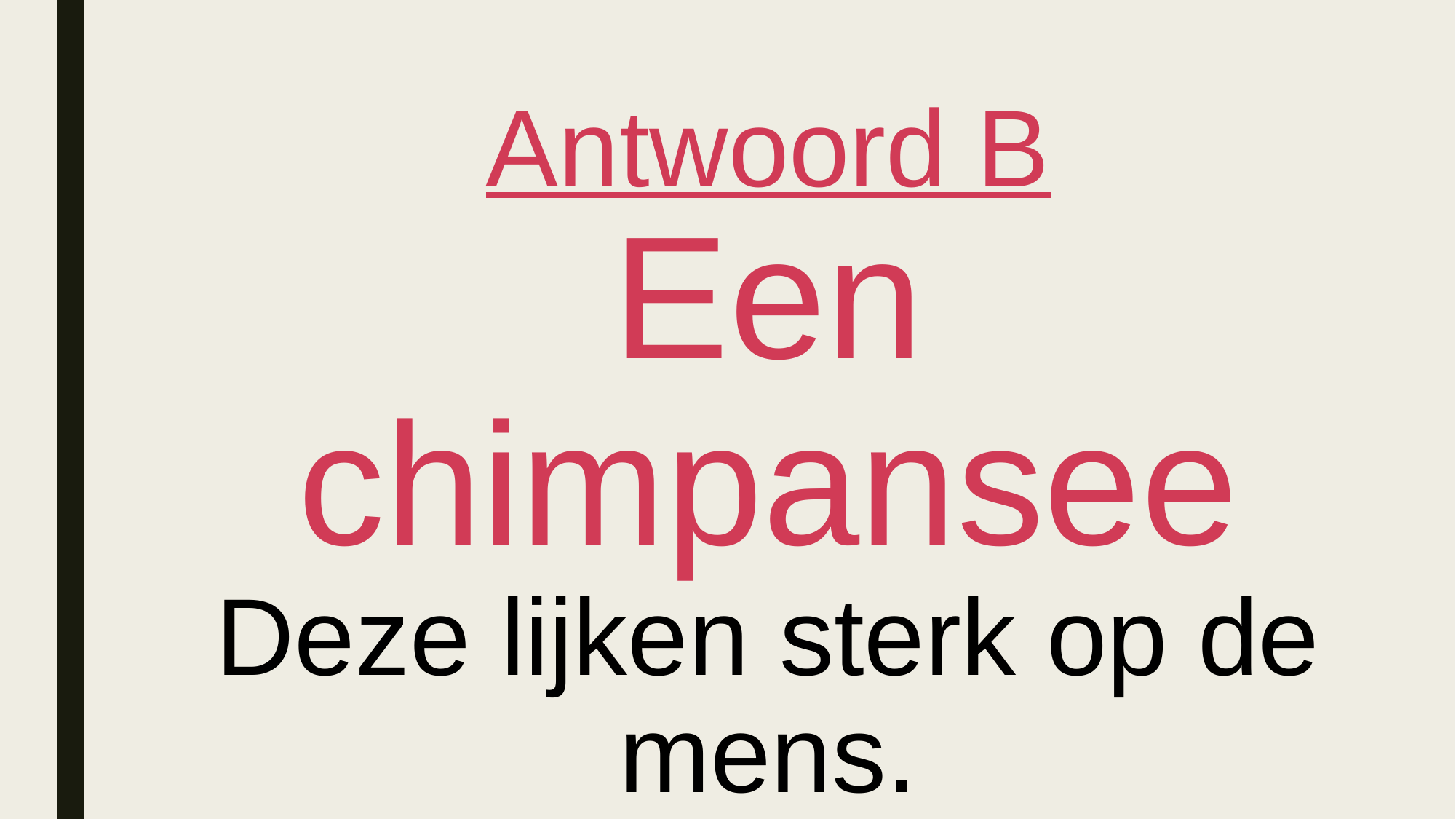

# Antwoord B Een chimpansee Deze lijken sterk op de mens.